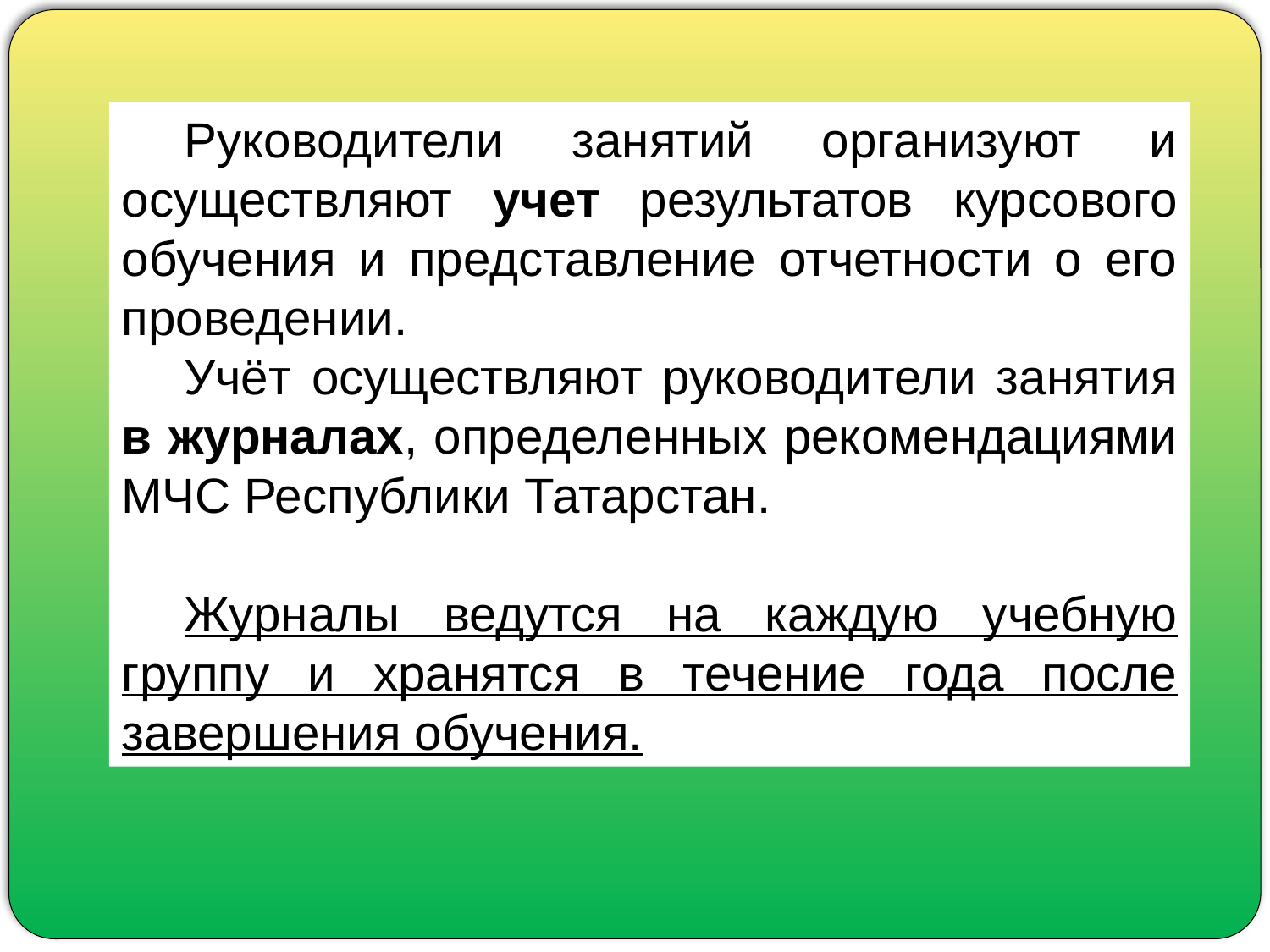

Руководители занятий организуют и осуществляют учет результатов курсового обучения и представление отчетности о его проведении.
Учёт осуществляют руководители занятия в журналах, определенных рекомендациями МЧС Республики Татарстан.

Журналы ведутся на каждую учебную группу и хранятся в течение года после завершения обучения.